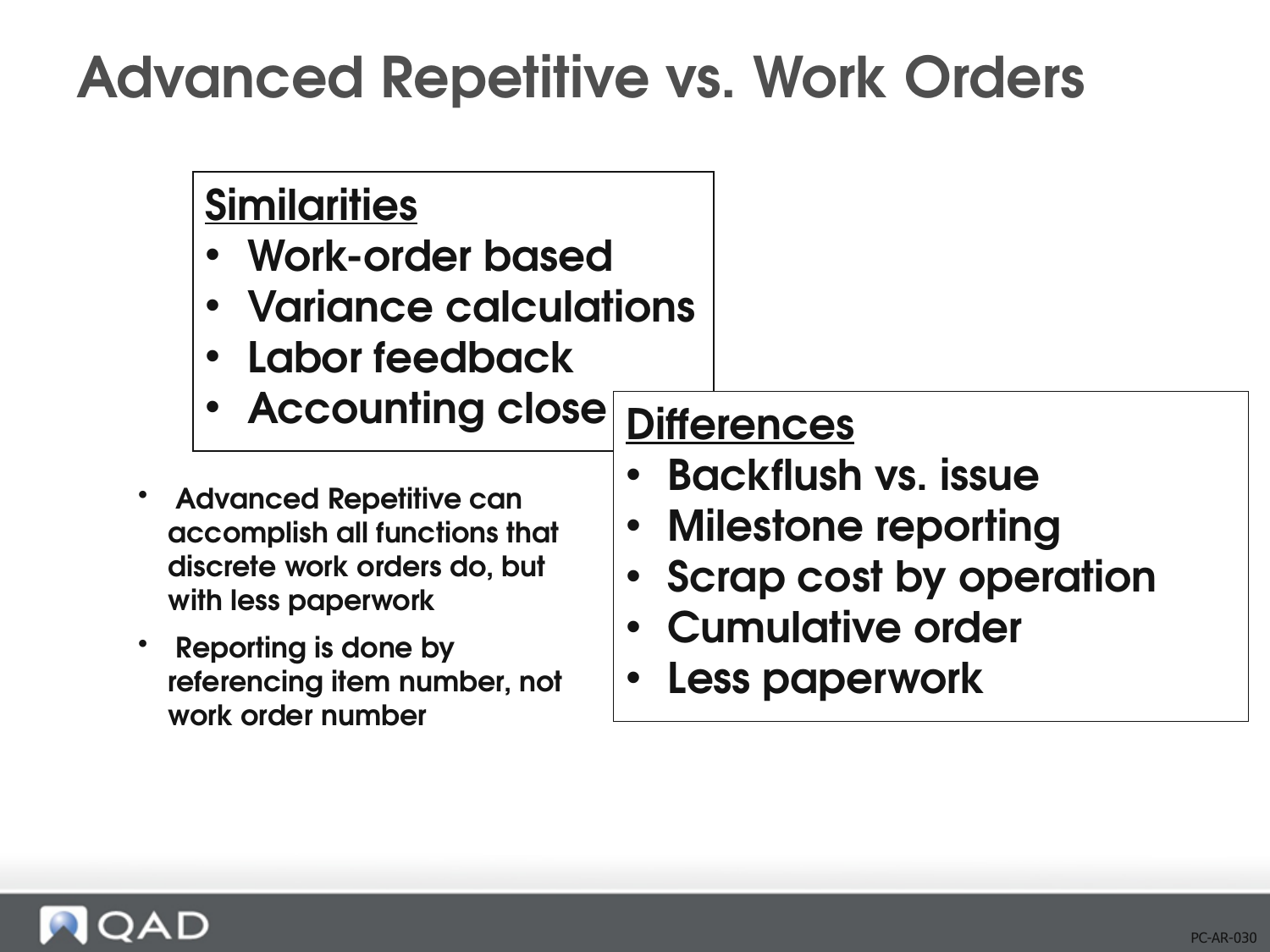

# Advanced Repetitive vs. Work Orders
Similarities
 Work-order based
 Variance calculations
 Labor feedback
 Accounting close
Differences
 Backflush vs. issue
 Milestone reporting
 Scrap cost by operation
 Cumulative order
 Less paperwork
 Advanced Repetitive can accomplish all functions that discrete work orders do, but with less paperwork
 Reporting is done by referencing item number, not work order number
PC-AR-030